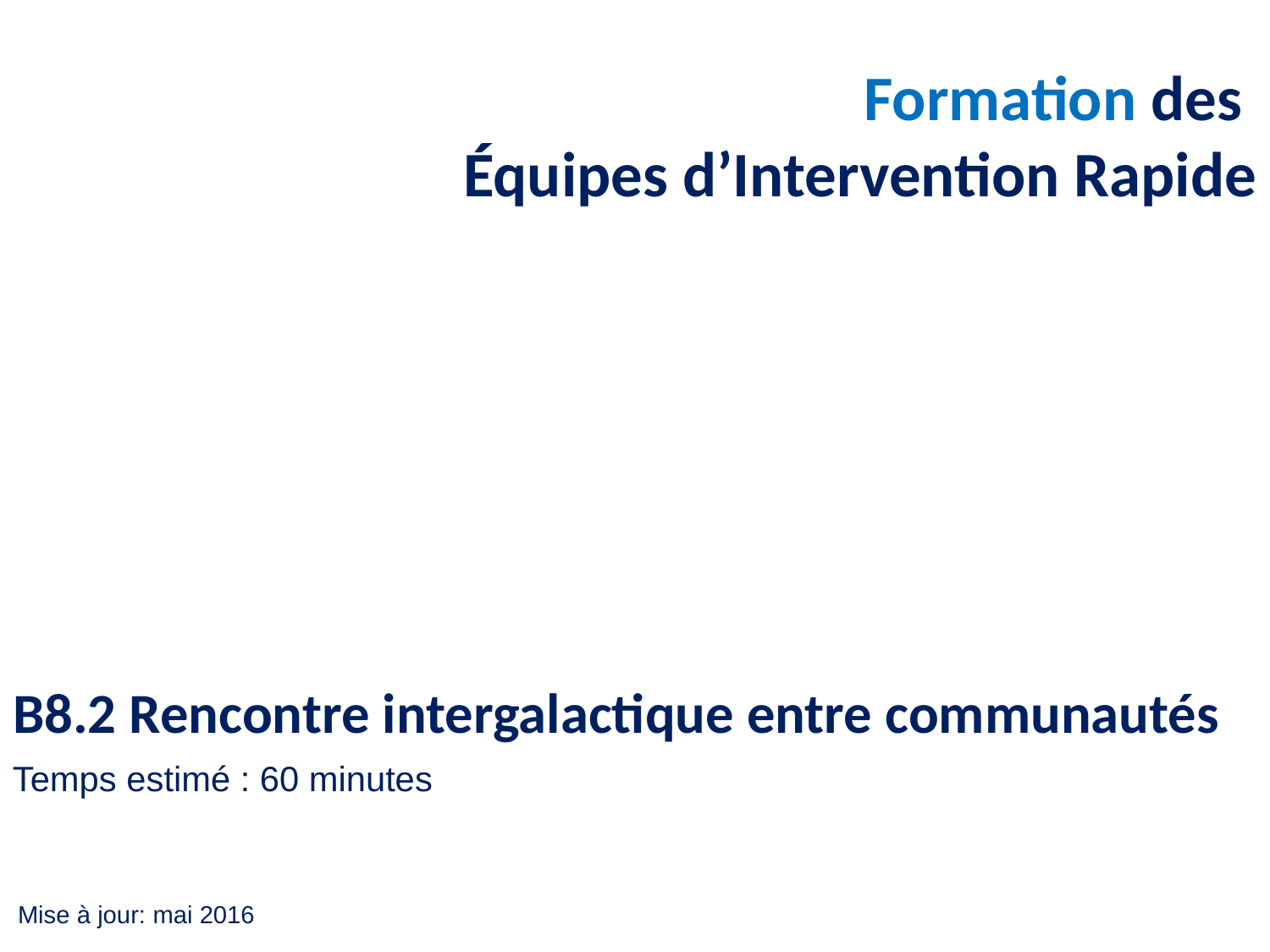

Formation des
Équipes d’Intervention Rapide
B8.2 Rencontre intergalactique entre communautés
Temps estimé : 60 minutes
Mise à jour: mai 2016